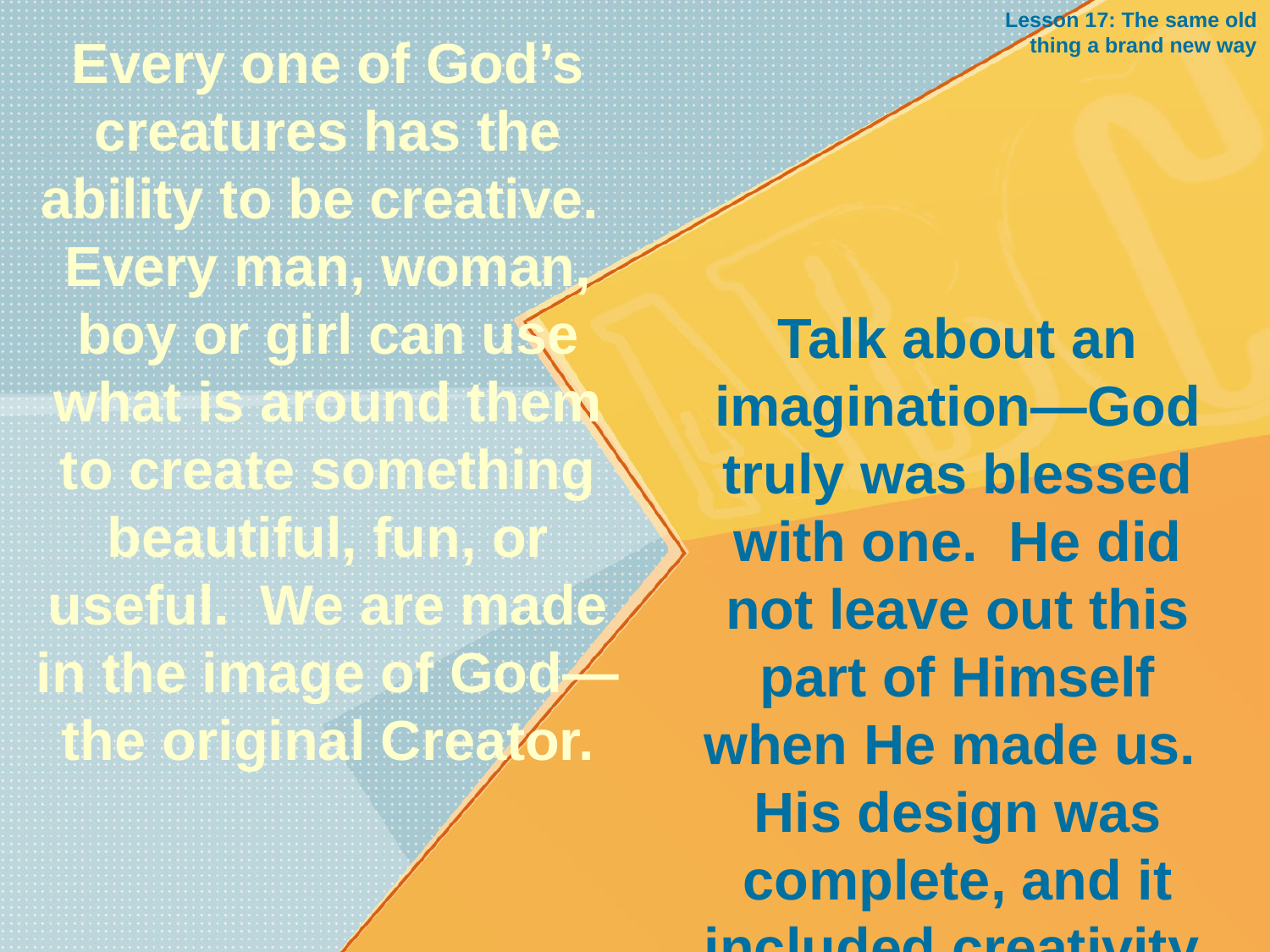

Lesson 17: The same old thing a brand new way
Every one of God’s creatures has the ability to be creative.  Every man, woman, boy or girl can use what is around them to create something beautiful, fun, or useful.  We are made in the image of God—the original Creator.
Talk about an imagination—God truly was blessed with one.  He did not leave out this part of Himself when He made us.  His design was complete, and it included creativity.